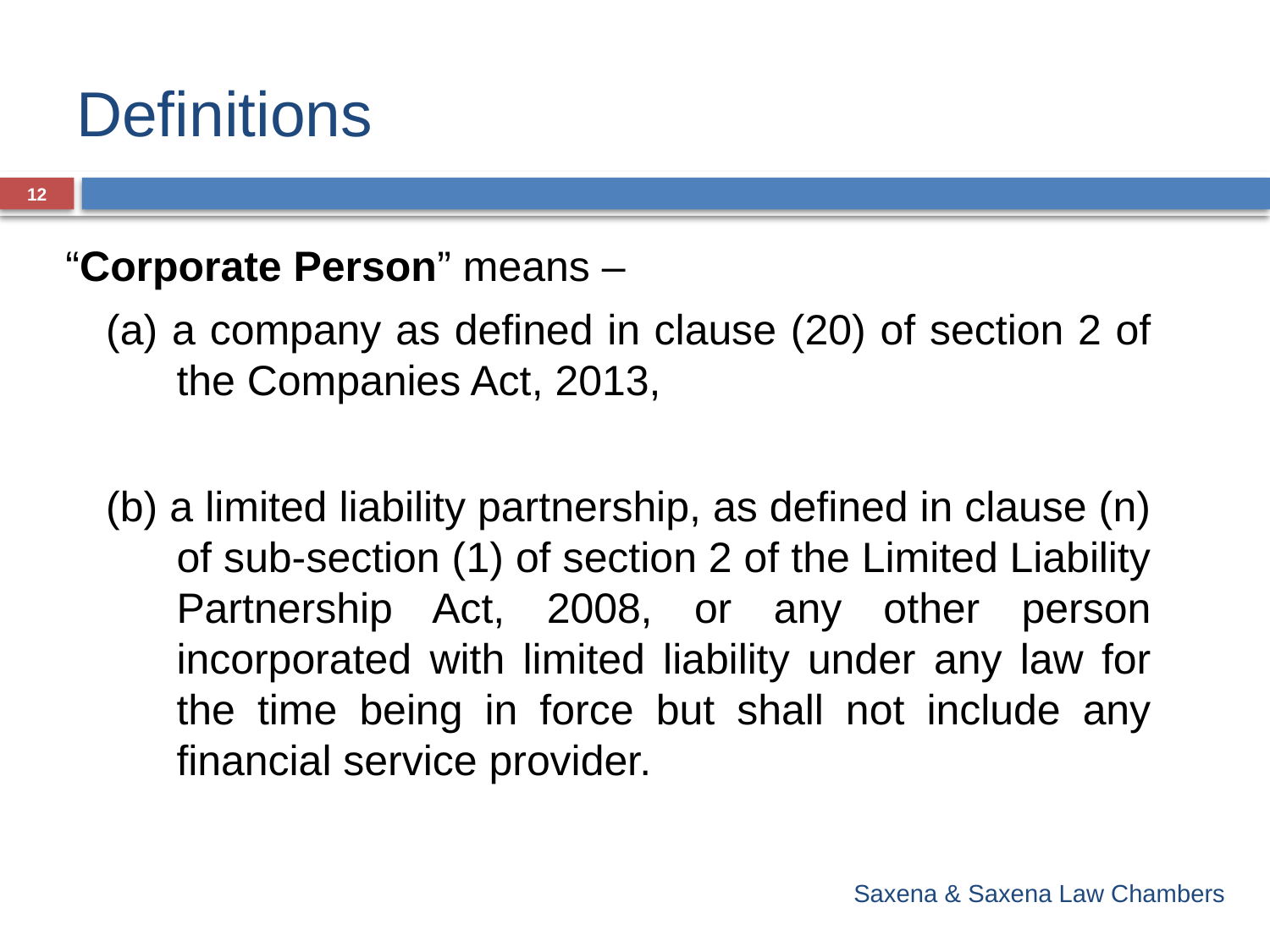

# Definitions
12
“Corporate Person” means –
(a) a company as defined in clause (20) of section 2 of the Companies Act, 2013,

(b) a limited liability partnership, as defined in clause (n) of sub-section (1) of section 2 of the Limited Liability Partnership Act, 2008, or any other person incorporated with limited liability under any law for the time being in force but shall not include any financial service provider.

Saxena & Saxena Law Chambers